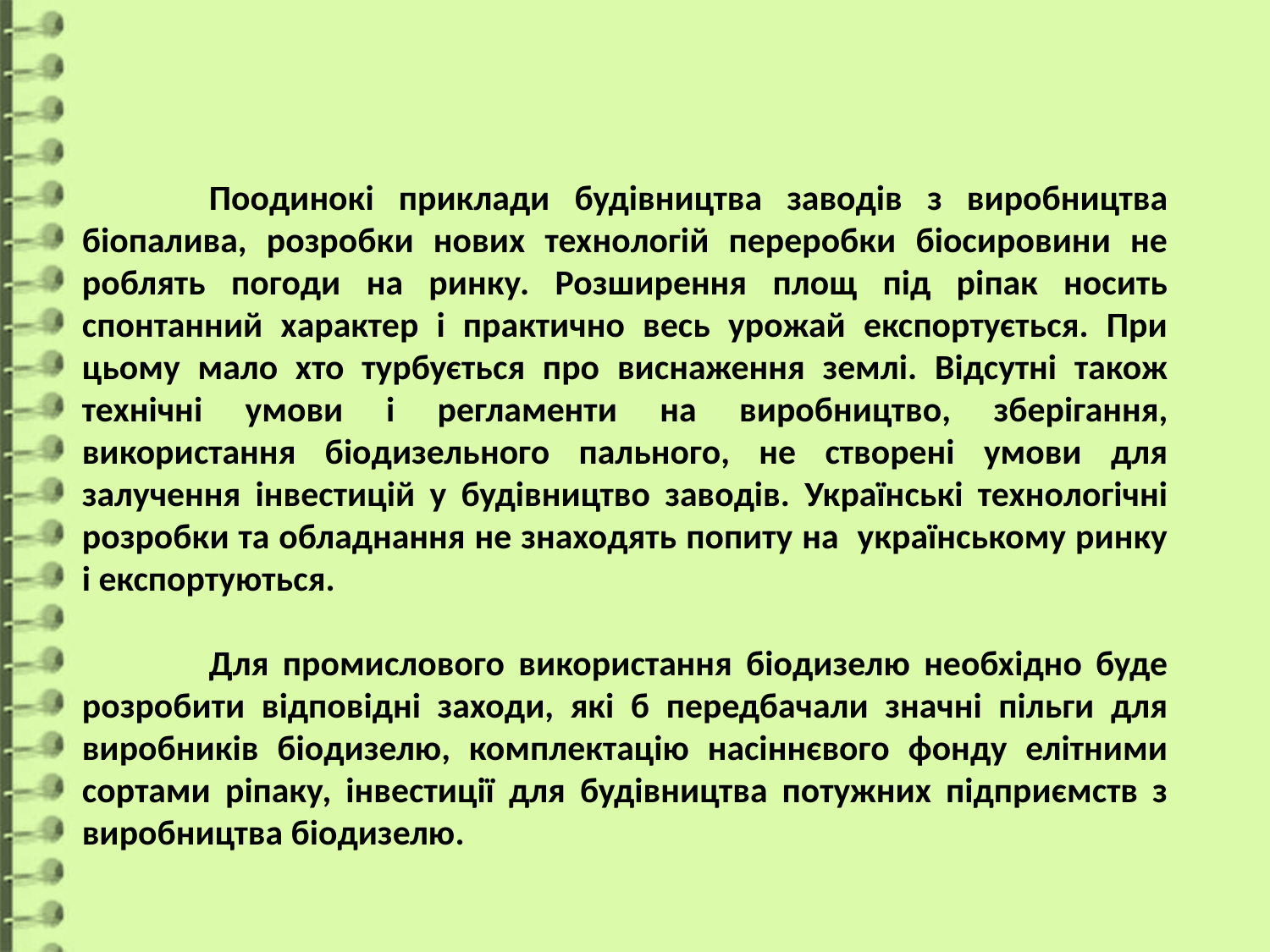

Поодинокі приклади будівництва заводів з виробництва біопалива, розробки нових технологій переробки біосировини не роблять погоди на ринку. Розширення площ під ріпак носить спонтанний характер і практично весь урожай експортується. При цьому мало хто турбується про виснаження землі. Відсутні також технічні умови і регламенти на виробництво, зберігання, використання біодизельного пального, не створені умови для залучення інвестицій у будівництво заводів. Українські технологічні розробки та обладнання не знаходять попиту на  українському ринку і експортуються.

	Для промислового використання біодизелю необхідно буде розробити відповідні заходи, які б передбачали значні пільги для виробників біодизелю, комплектацію насіннєвого фонду елітними сортами ріпаку, інвестиції для будівництва потужних підприємств з виробництва біодизелю.